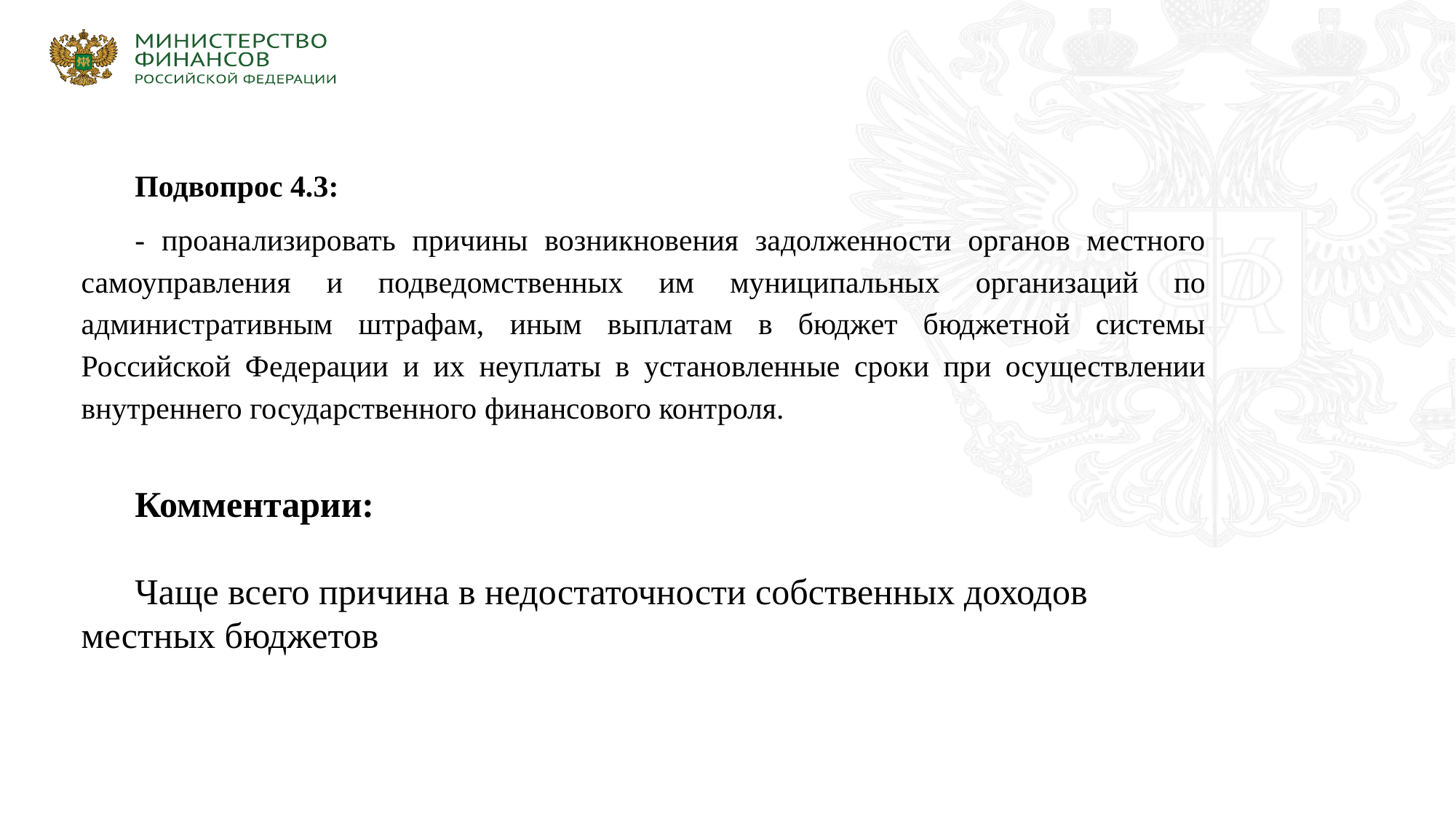

Подвопрос 4.3:
- проанализировать причины возникновения задолженности органов местного самоуправления и подведомственных им муниципальных организаций по административным штрафам, иным выплатам в бюджет бюджетной системы Российской Федерации и их неуплаты в установленные сроки при осуществлении внутреннего государственного финансового контроля.

Комментарии:

Чаще всего причина в недостаточности собственных доходов местных бюджетов